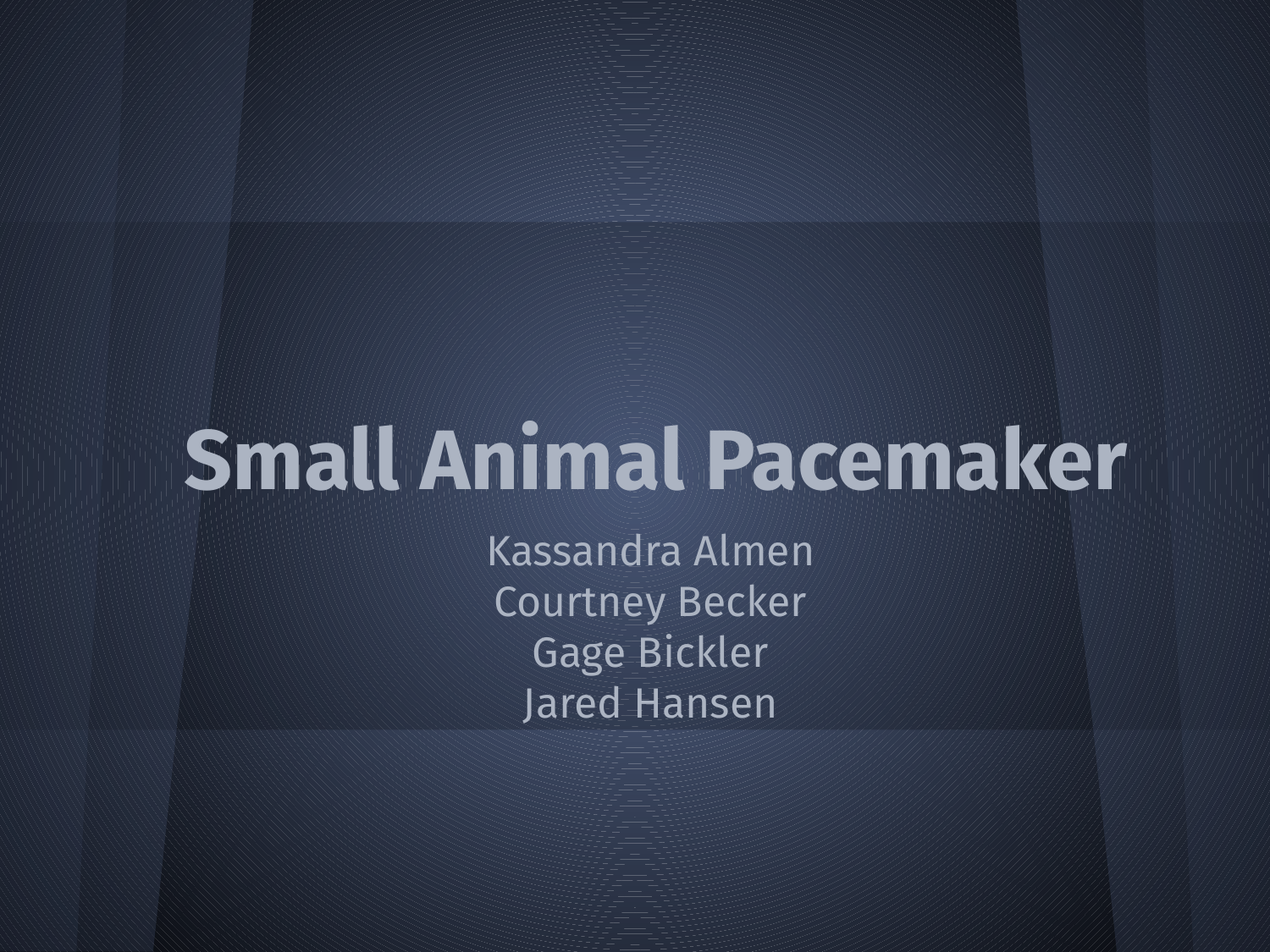

# Small Animal Pacemaker
Kassandra Almen
Courtney Becker
Gage Bickler
Jared Hansen